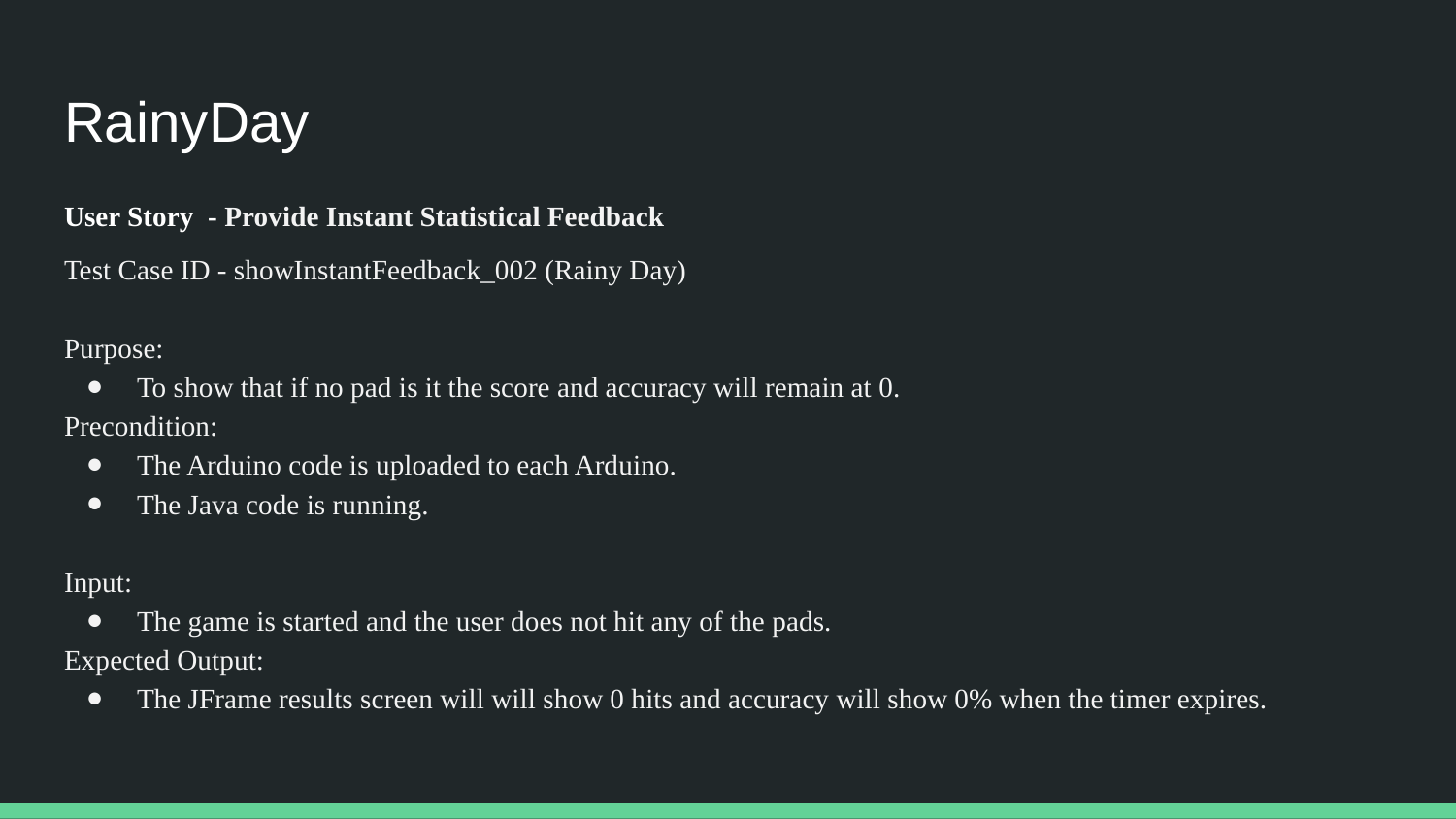

# RainyDay
User Story  - Provide Instant Statistical Feedback
Test Case ID - showInstantFeedback_002 (Rainy Day)

Purpose:
To show that if no pad is it the score and accuracy will remain at 0.
Precondition:
The Arduino code is uploaded to each Arduino.
The Java code is running.

Input:
The game is started and the user does not hit any of the pads.
Expected Output:
The JFrame results screen will will show 0 hits and accuracy will show 0% when the timer expires.